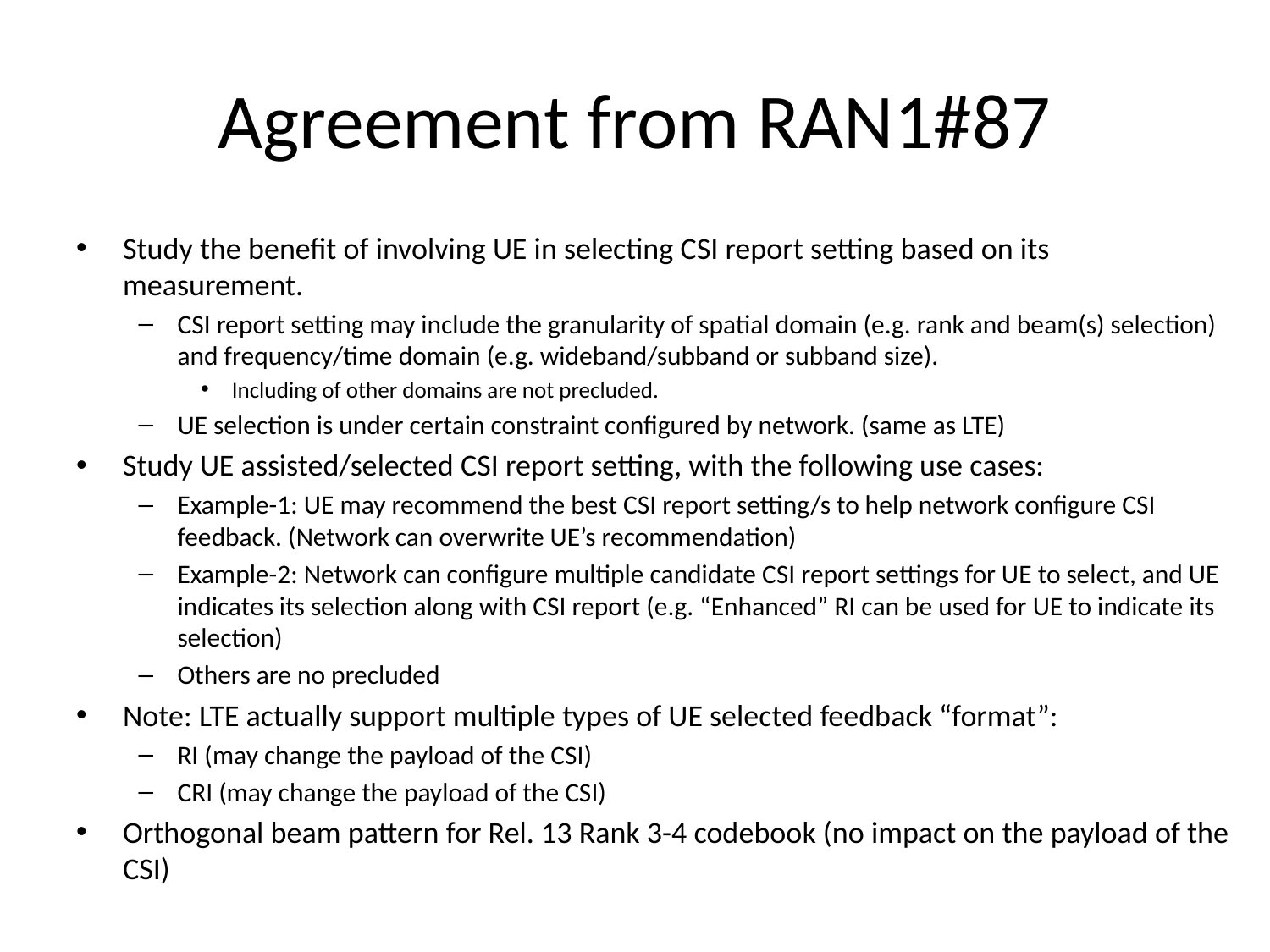

# Agreement from RAN1#87
Study the benefit of involving UE in selecting CSI report setting based on its measurement.
CSI report setting may include the granularity of spatial domain (e.g. rank and beam(s) selection) and frequency/time domain (e.g. wideband/subband or subband size).
Including of other domains are not precluded.
UE selection is under certain constraint configured by network. (same as LTE)
Study UE assisted/selected CSI report setting, with the following use cases:
Example-1: UE may recommend the best CSI report setting/s to help network configure CSI feedback. (Network can overwrite UE’s recommendation)
Example-2: Network can configure multiple candidate CSI report settings for UE to select, and UE indicates its selection along with CSI report (e.g. “Enhanced” RI can be used for UE to indicate its selection)
Others are no precluded
Note: LTE actually support multiple types of UE selected feedback “format”:
RI (may change the payload of the CSI)
CRI (may change the payload of the CSI)
Orthogonal beam pattern for Rel. 13 Rank 3-4 codebook (no impact on the payload of the CSI)